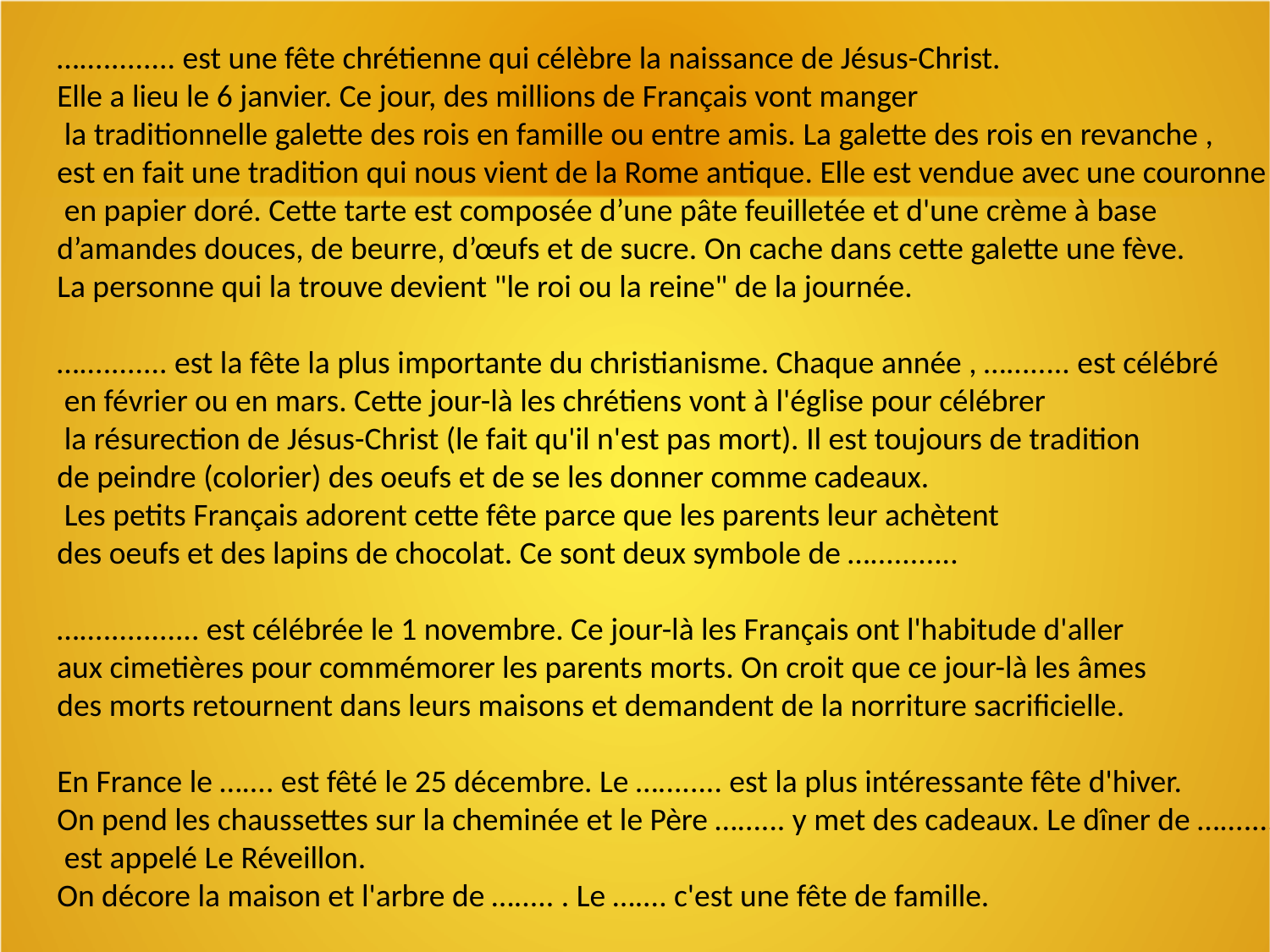

…............ est une fête chrétienne qui célèbre la naissance de Jésus-Christ.
Elle a lieu le 6 janvier. Ce jour, des millions de Français vont manger
 la traditionnelle galette des rois en famille ou entre amis. La galette des rois en revanche ,
est en fait une tradition qui nous vient de la Rome antique. Elle est vendue avec une couronne
 en papier doré. Cette tarte est composée d’une pâte feuilletée et d'une crème à base
d’amandes douces, de beurre, d’œufs et de sucre. On cache dans cette galette une fève.
La personne qui la trouve devient "le roi ou la reine" de la journée.

…........... est la fête la plus importante du christianisme. Chaque année , …........ est célébré
 en février ou en mars. Cette jour-là les chrétiens vont à l'église pour célébrer
 la résurection de Jésus-Christ (le fait qu'il n'est pas mort). Il est toujours de tradition
de peindre (colorier) des oeufs et de se les donner comme cadeaux.
 Les petits Français adorent cette fête parce que les parents leur achètent
des oeufs et des lapins de chocolat. Ce sont deux symbole de …...........

…............... est célébrée le 1 novembre. Ce jour-là les Français ont l'habitude d'aller
aux cimetières pour commémorer les parents morts. On croit que ce jour-là les âmes
des morts retournent dans leurs maisons et demandent de la norriture sacrificielle.

En France le ….... est fêté le 25 décembre. Le …........ est la plus intéressante fête d'hiver.
On pend les chaussettes sur la cheminée et le Père …...... y met des cadeaux. Le dîner de …........
 est appelé Le Réveillon.
On décore la maison et l'arbre de …..... . Le ….... c'est une fête de famille.